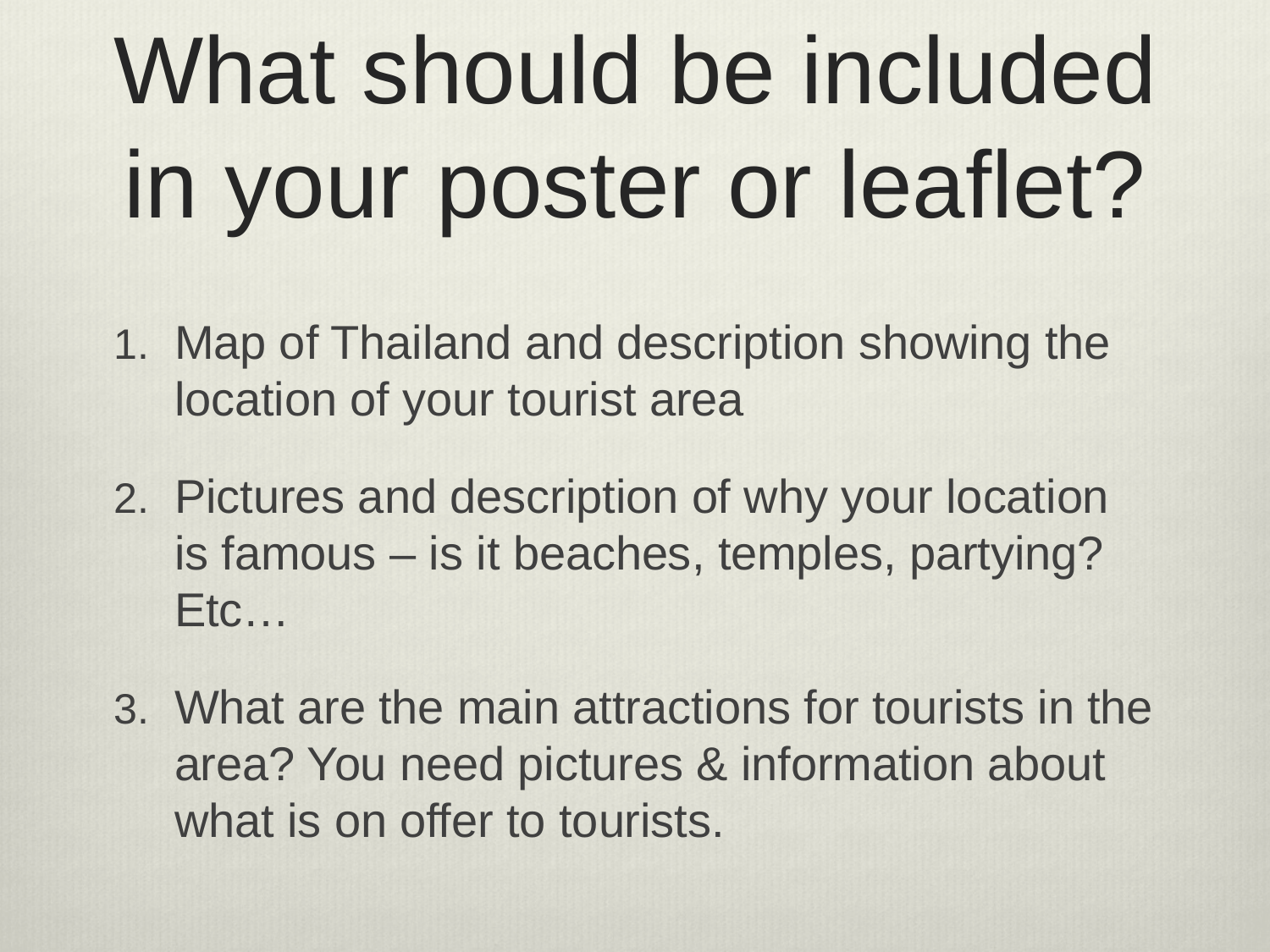

# What should be included in your poster or leaflet?
Map of Thailand and description showing the location of your tourist area
Pictures and description of why your location is famous – is it beaches, temples, partying? Etc…
What are the main attractions for tourists in the area? You need pictures & information about what is on offer to tourists.